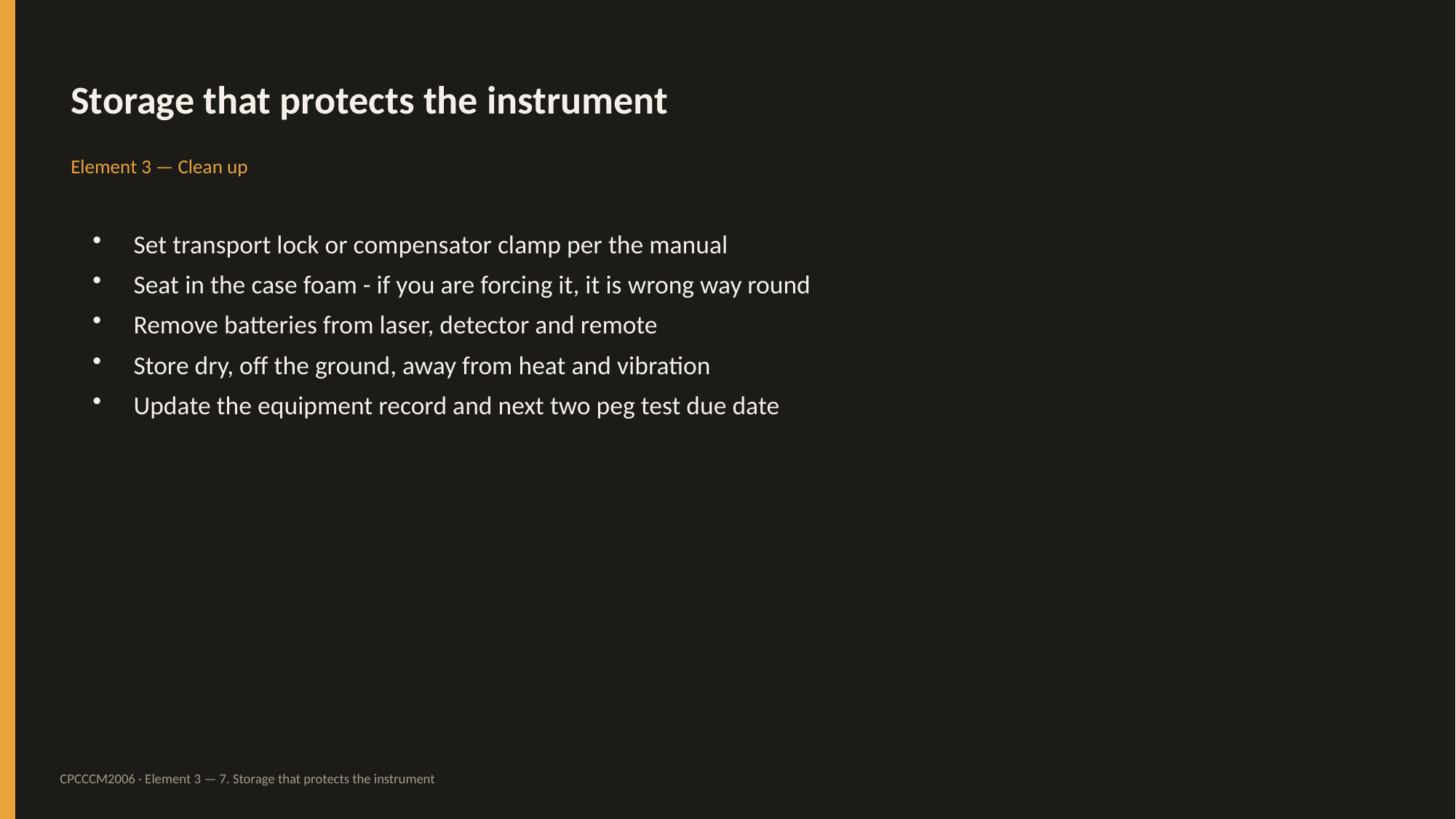

Storage that protects the instrument
Element 3 — Clean up
Set transport lock or compensator clamp per the manual
Seat in the case foam - if you are forcing it, it is wrong way round
Remove batteries from laser, detector and remote
Store dry, off the ground, away from heat and vibration
Update the equipment record and next two peg test due date
CPCCCM2006 · Element 3 — 7. Storage that protects the instrument